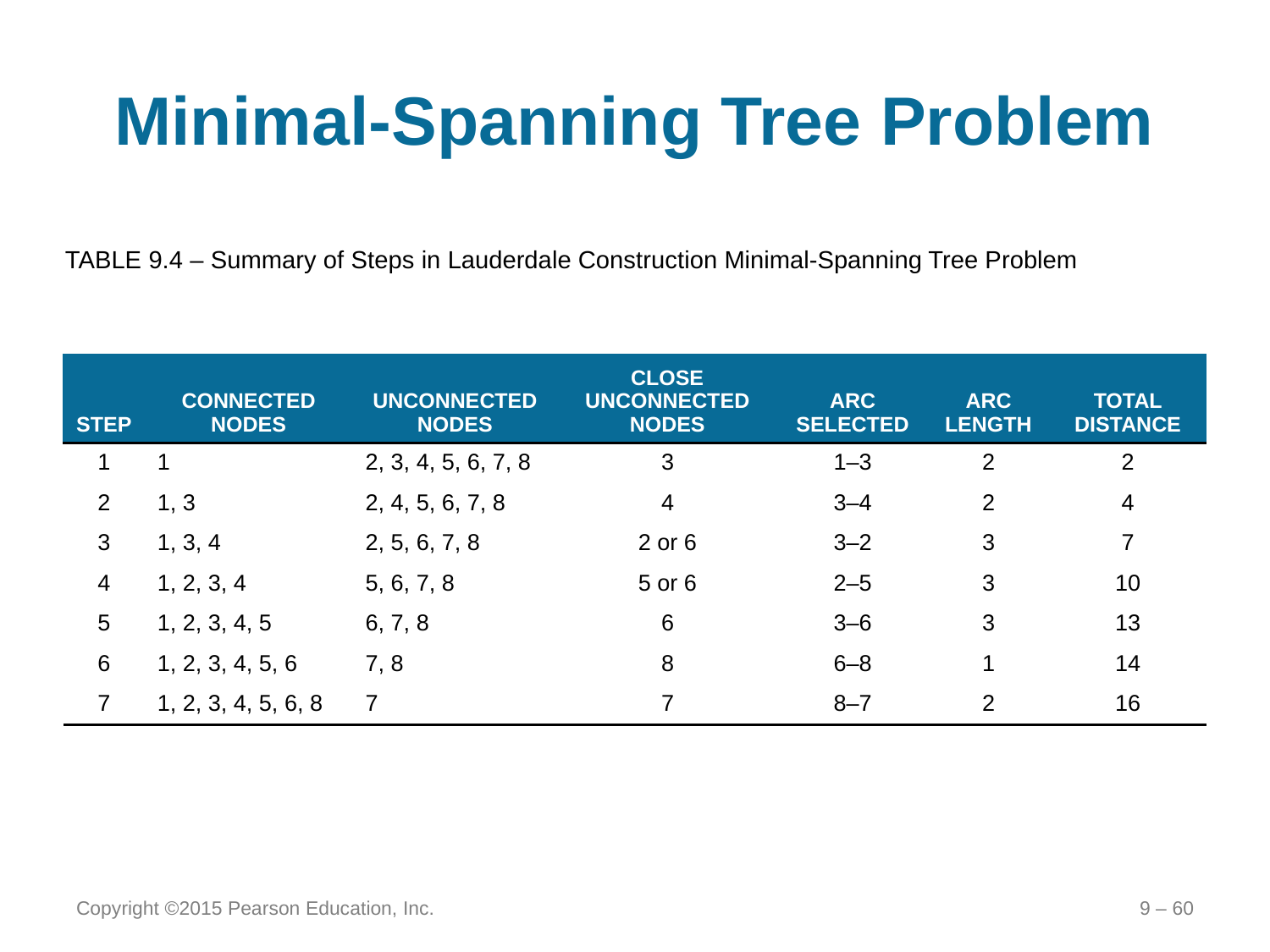

# Minimal-Spanning Tree Problem
TABLE 9.4 – Summary of Steps in Lauderdale Construction Minimal-Spanning Tree Problem
| STEP | CONNECTED NODES | UNCONNECTED NODES | CLOSE UNCONNECTED NODES | ARC SELECTED | ARC LENGTH | TOTAL DISTANCE |
| --- | --- | --- | --- | --- | --- | --- |
| 1 | 1 | 2, 3, 4, 5, 6, 7, 8 | 3 | 1–3 | 2 | 2 |
| 2 | 1, 3 | 2, 4, 5, 6, 7, 8 | 4 | 3–4 | 2 | 4 |
| 3 | 1, 3, 4 | 2, 5, 6, 7, 8 | 2 or 6 | 3–2 | 3 | 7 |
| 4 | 1, 2, 3, 4 | 5, 6, 7, 8 | 5 or 6 | 2–5 | 3 | 10 |
| 5 | 1, 2, 3, 4, 5 | 6, 7, 8 | 6 | 3–6 | 3 | 13 |
| 6 | 1, 2, 3, 4, 5, 6 | 7, 8 | 8 | 6–8 | 1 | 14 |
| 7 | 1, 2, 3, 4, 5, 6, 8 | 7 | 7 | 8–7 | 2 | 16 |
Copyright ©2015 Pearson Education, Inc.
9 – 60